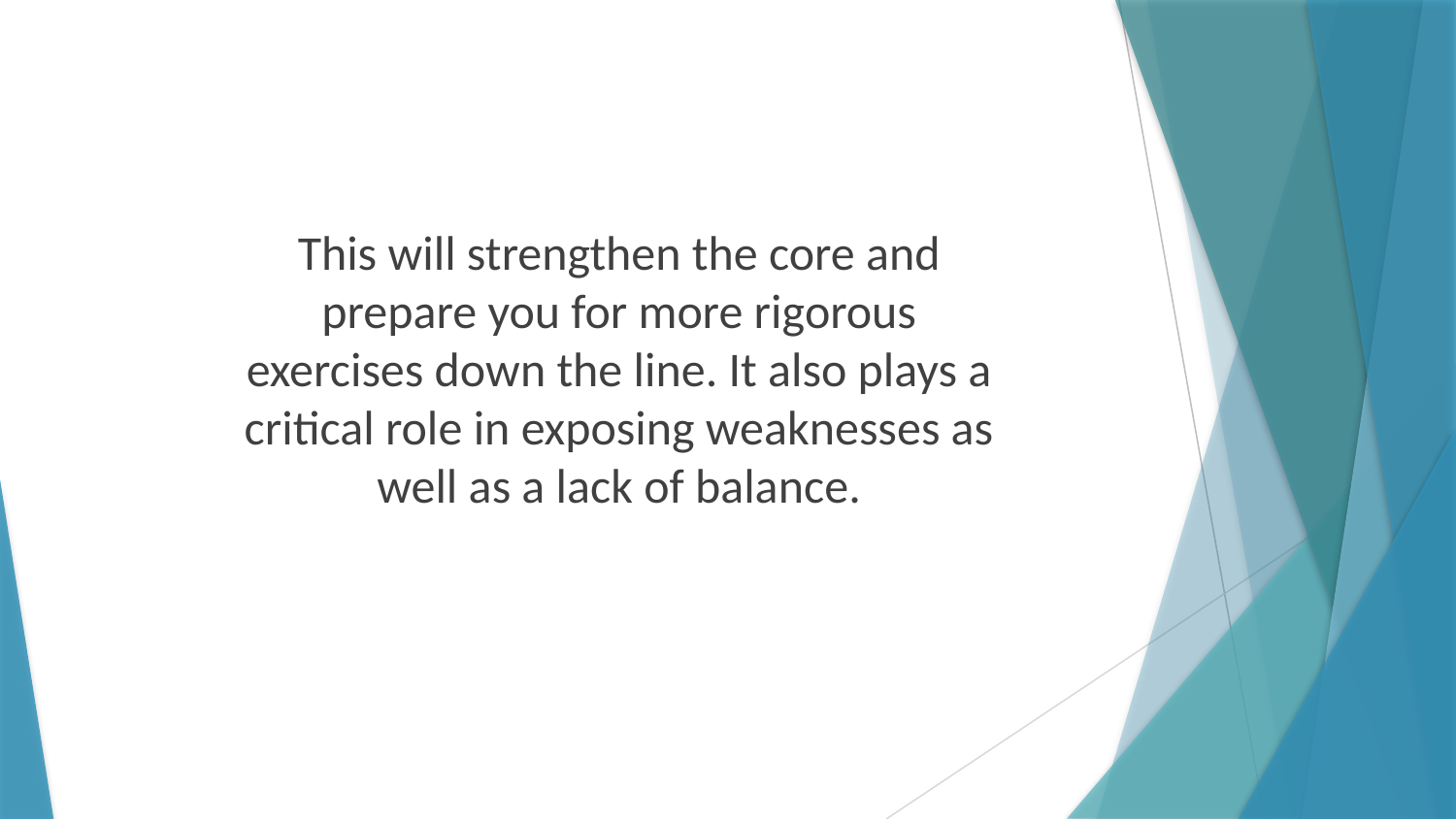

This will strengthen the core and prepare you for more rigorous exercises down the line. It also plays a critical role in exposing weaknesses as well as a lack of balance.